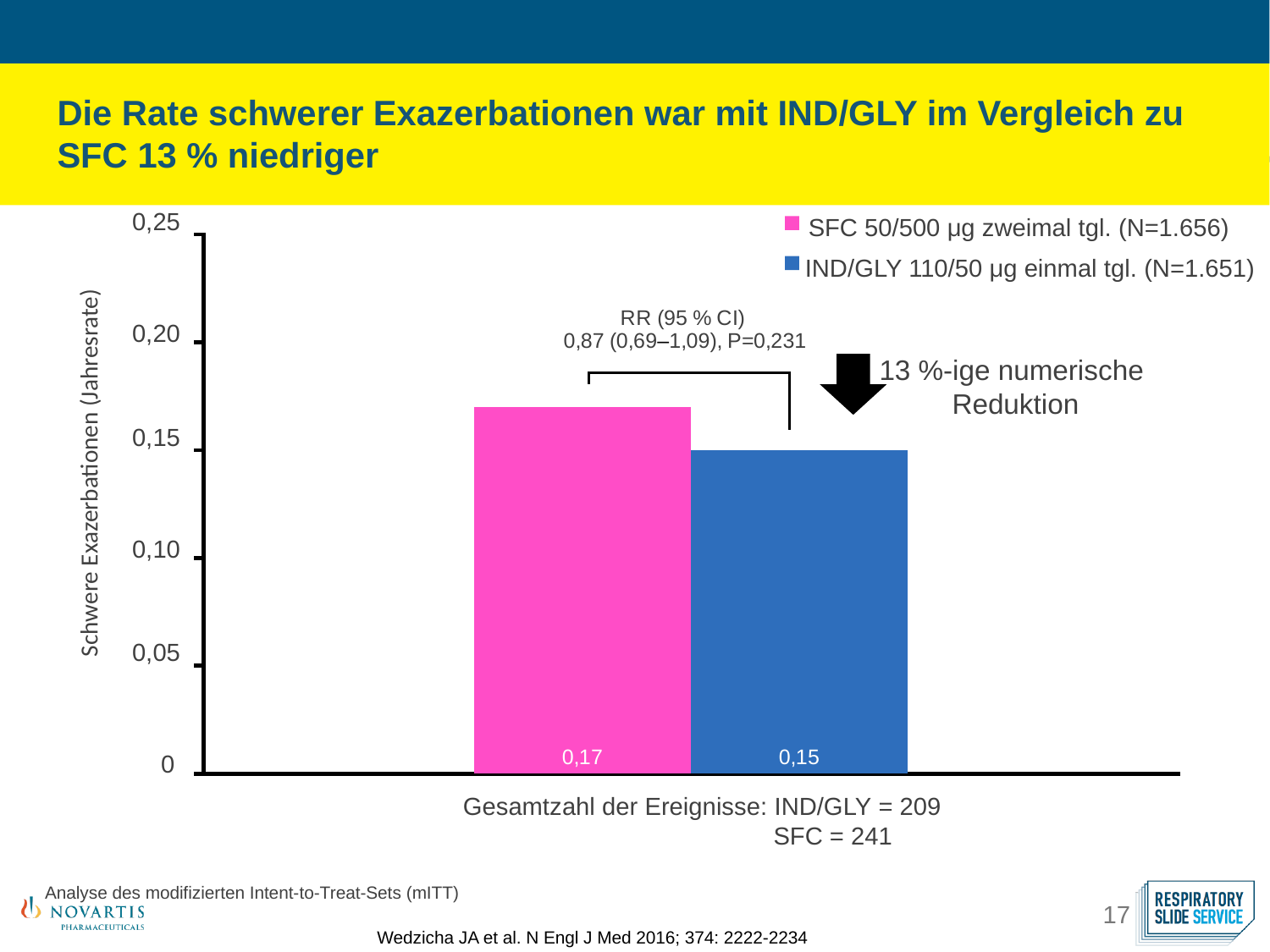

Die Rate schwerer Exazerbationen war mit IND/GLY im Vergleich zu SFC 13 % niedriger

### Chart

| Category | SFC 50/500 μg b.i.d. (N=1,544) | IND/GLY 110/50 μg q.d. (N=1,518) |
|---|---|---|
| All exacerbations | 0.17 | 0.15000000000000013 |
0,25
SFC 50/500 μg zweimal tgl. (N=1.656)
IND/GLY 110/50 μg einmal tgl. (N=1.651)

0,20
13 %-ige numerische
Reduktion

0,15
Schwere Exazerbationen (Jahresrate)
0,10
0,05
0
Gesamtzahl der Ereignisse: IND/GLY = 209
	       SFC = 241
Analyse des modifizierten Intent-to-Treat-Sets (mITT)
Wedzicha JA et al. N Engl J Med 2016; 374: 2222-2234